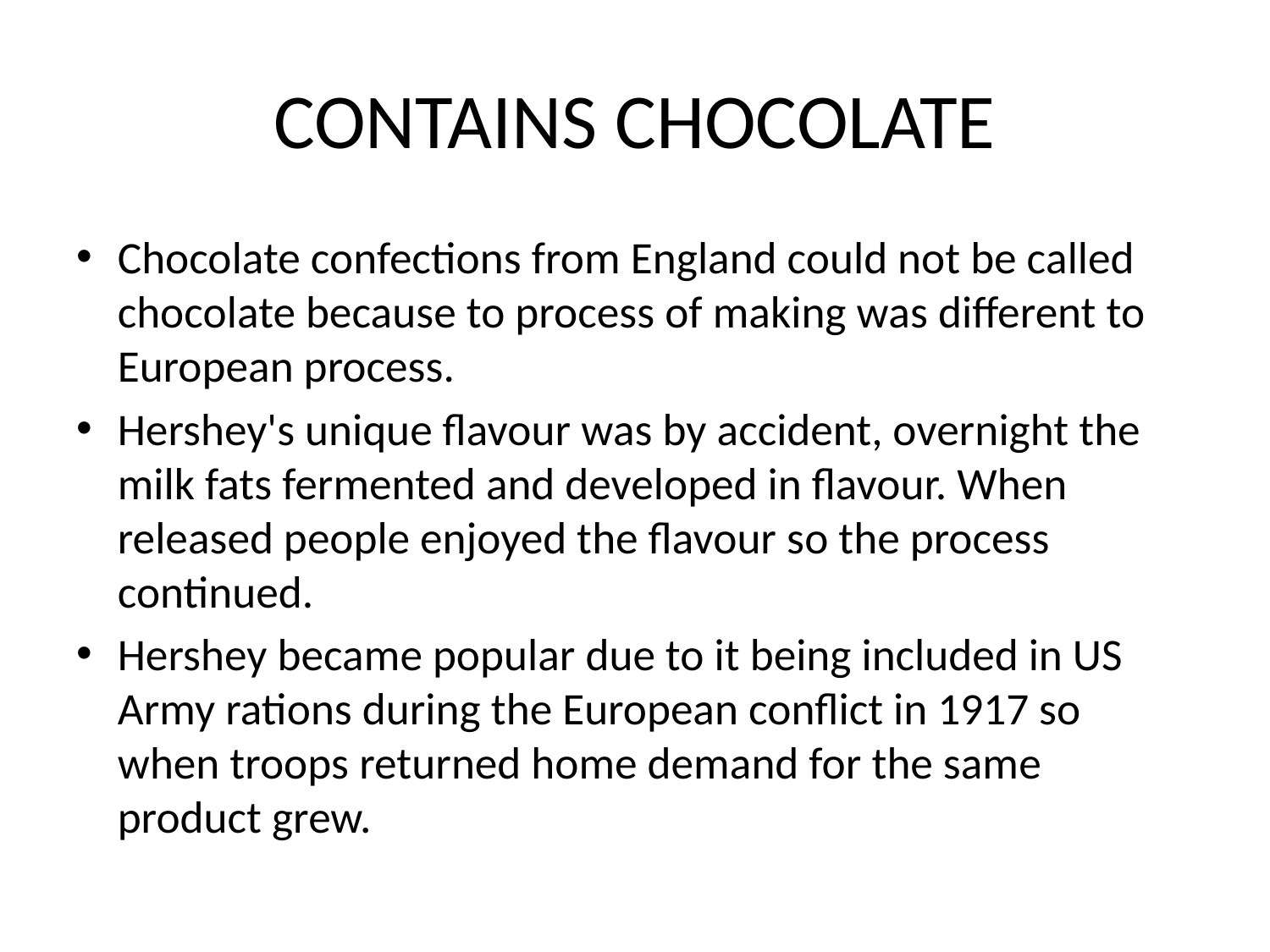

# CONTAINS CHOCOLATE
Chocolate confections from England could not be called chocolate because to process of making was different to European process.
Hershey's unique flavour was by accident, overnight the milk fats fermented and developed in flavour. When released people enjoyed the flavour so the process continued.
Hershey became popular due to it being included in US Army rations during the European conflict in 1917 so when troops returned home demand for the same product grew.